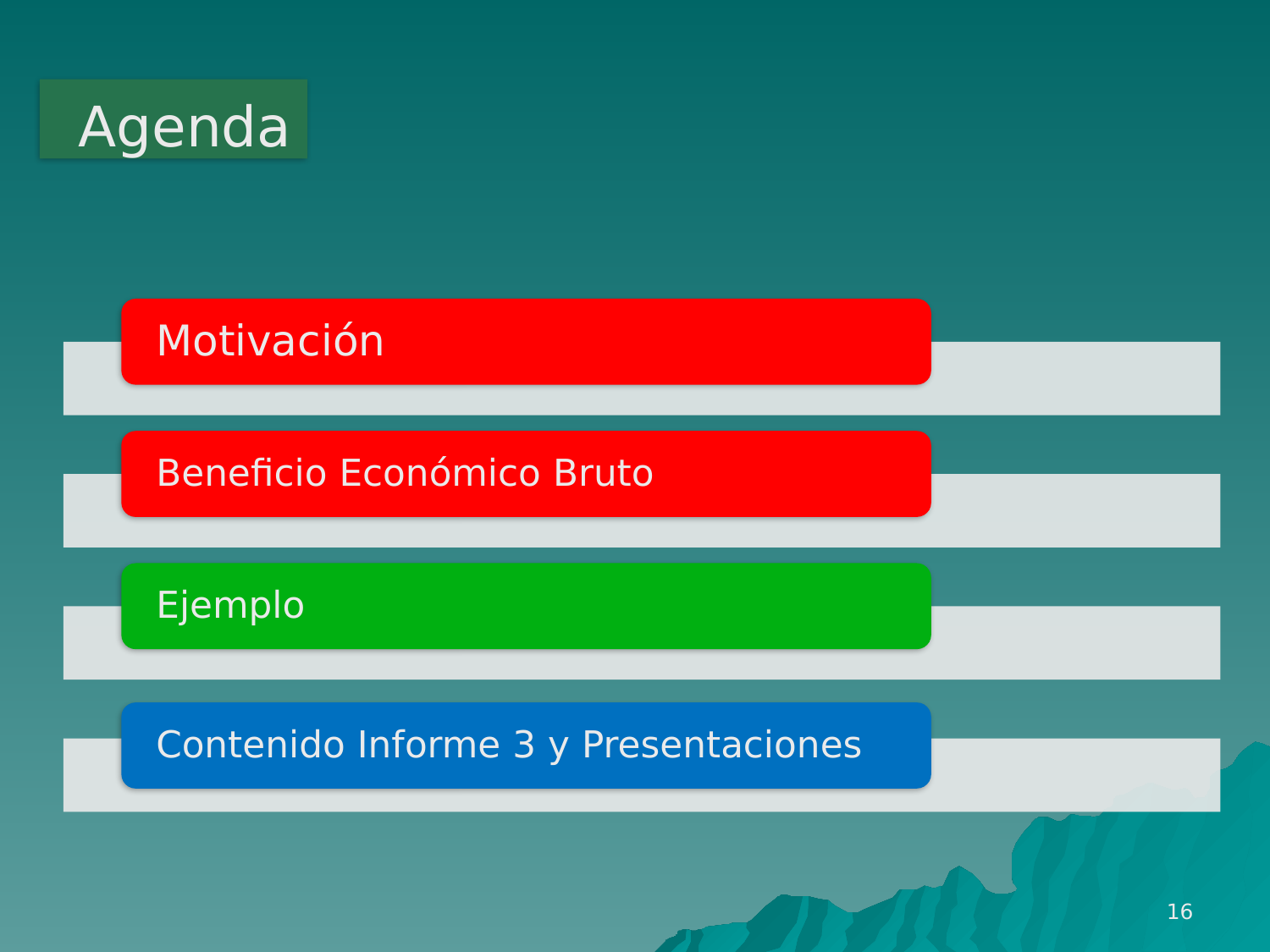

Agenda
Motivación
Beneficio Económico Bruto
Ejemplo
Contenido Informe 3 y Presentaciones
16